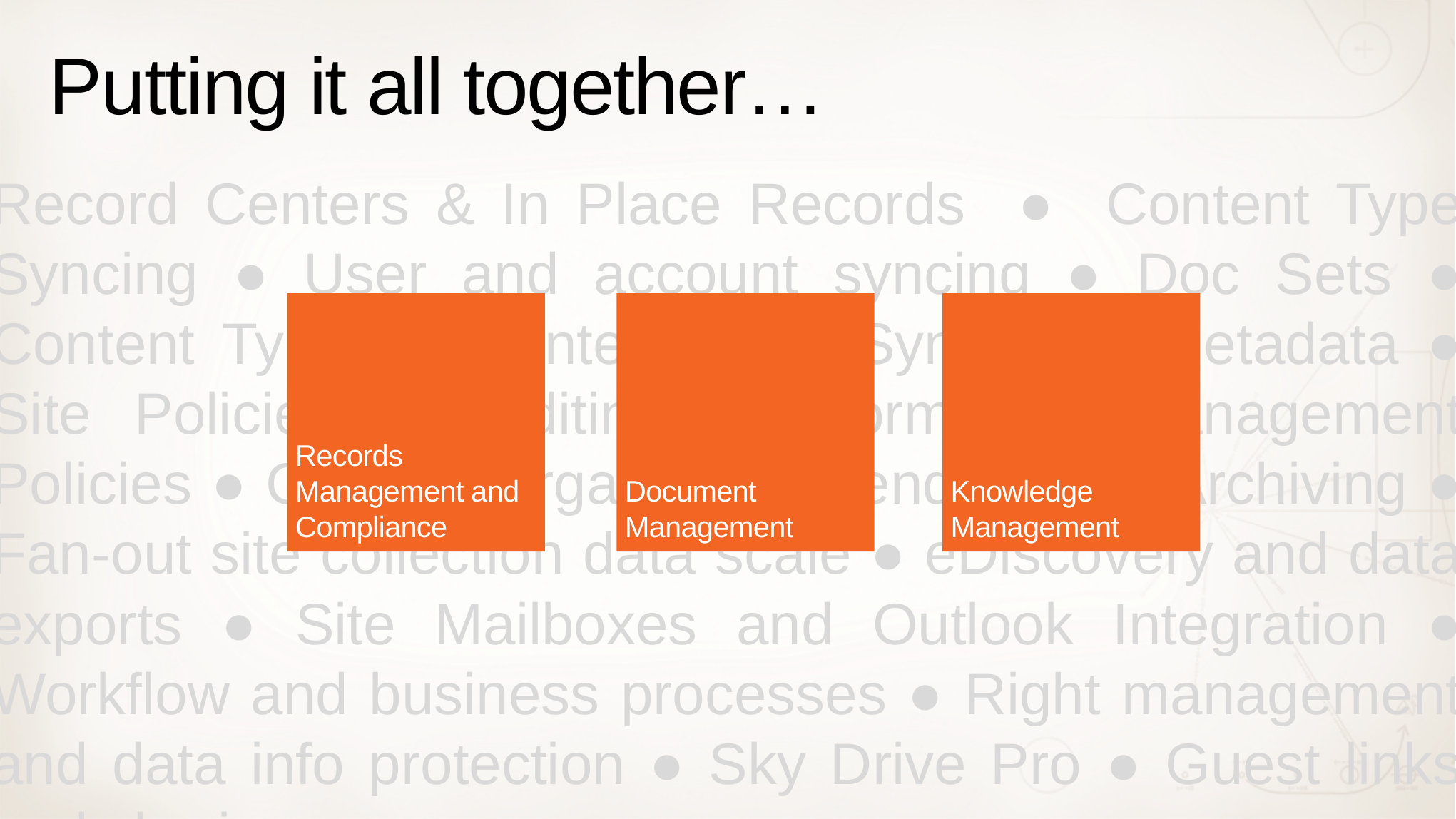

# Putting it all together…
Record Centers & In Place Records  ●  Content Type Syncing ● User and account syncing ● Doc Sets ● Content Types ● Content Type Syncing ● Metadata ● Site Policies ● Auditing ● Information Management Policies ● Content Organizer ● Send To and Archiving ● Fan-out site collection data scale ● eDiscovery and data exports ● Site Mailboxes and Outlook Integration ● Workflow and business processes ● Right management and data info protection ● Sky Drive Pro ● Guest links and sharing
Records Management and Compliance
Document Management
Knowledge Management